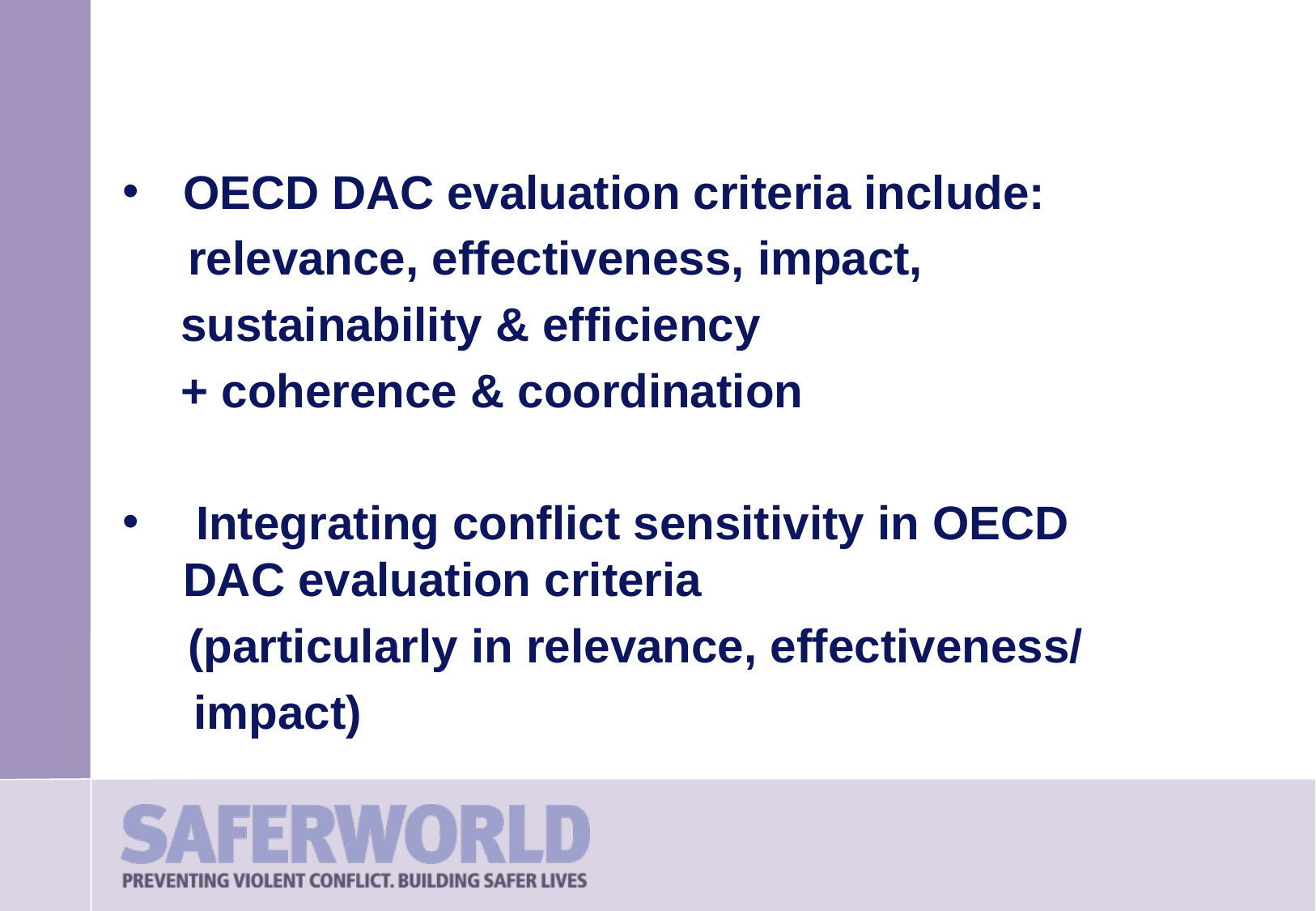

#
OECD DAC evaluation criteria include:
     relevance, effectiveness, impact,
	 sustainability & efficiency
	 + coherence & coordination

 Integrating conflict sensitivity in OECD   DAC evaluation criteria
     (particularly in relevance, effectiveness/
	  impact)